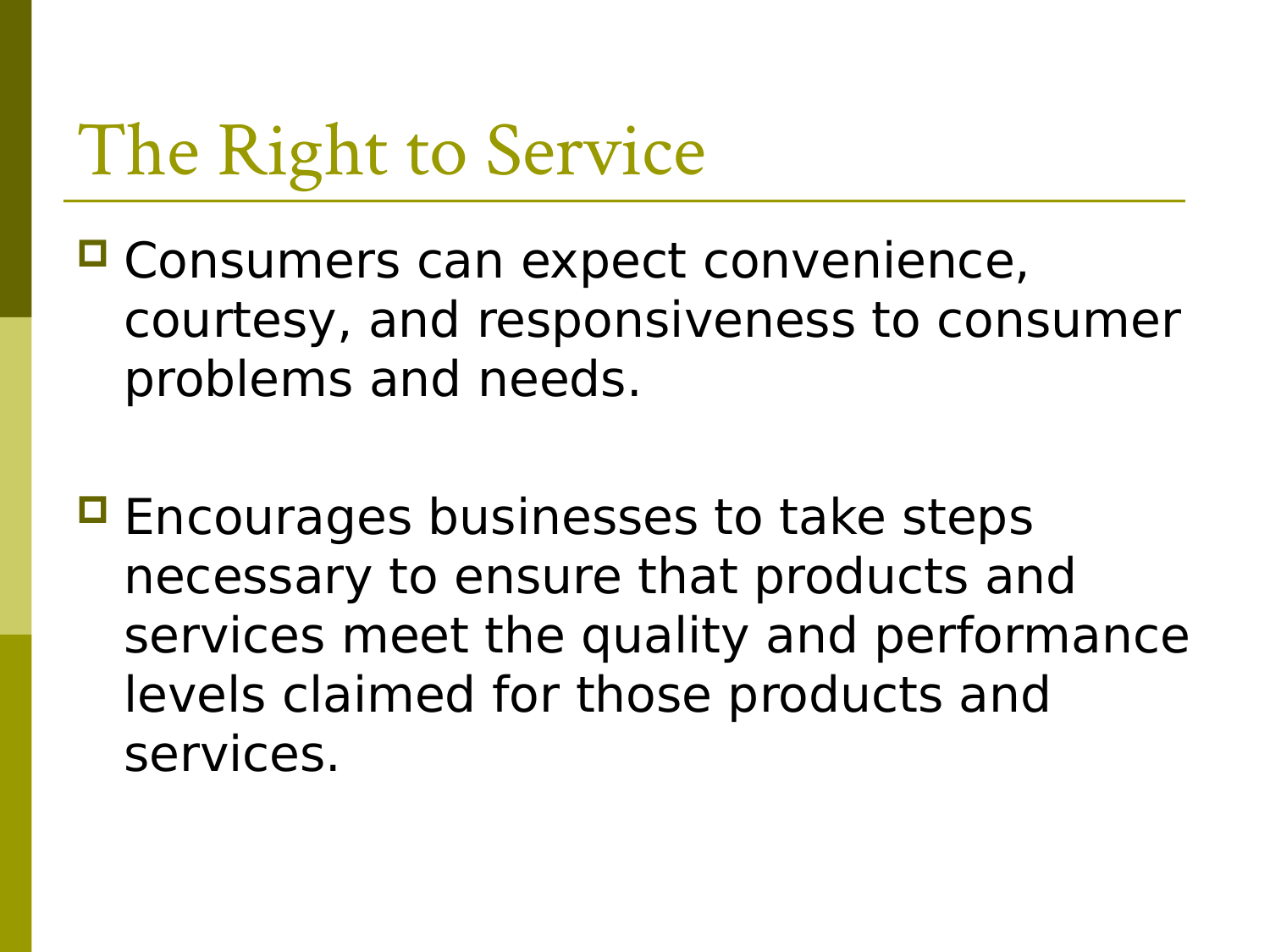

# The Right to Service
Consumers can expect convenience, courtesy, and responsiveness to consumer problems and needs.

Encourages businesses to take steps necessary to ensure that products and services meet the quality and performance levels claimed for those products and services.